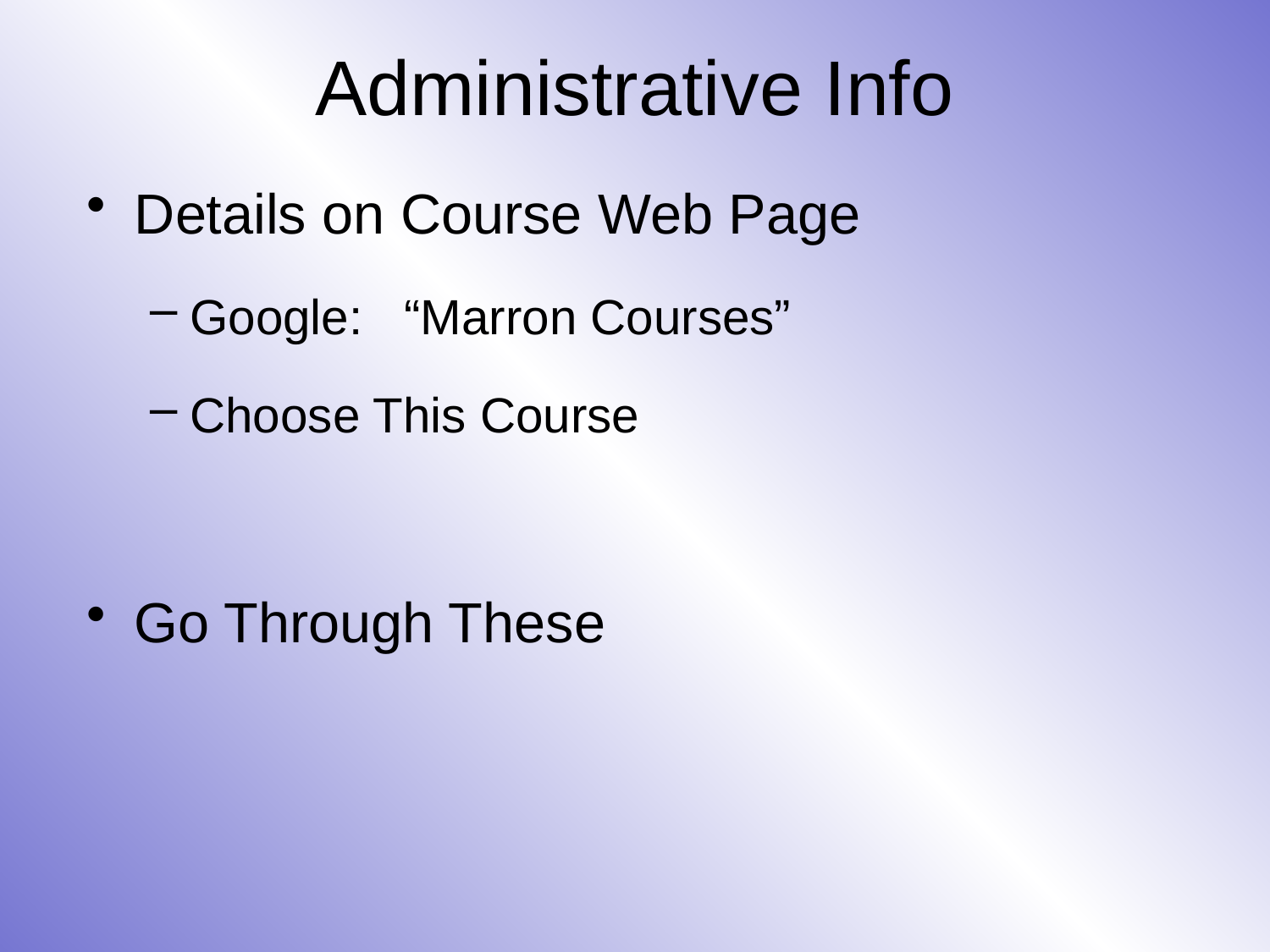

# Administrative Info
Details on Course Web Page
Google:   “Marron Courses”
Choose This Course

Go Through These